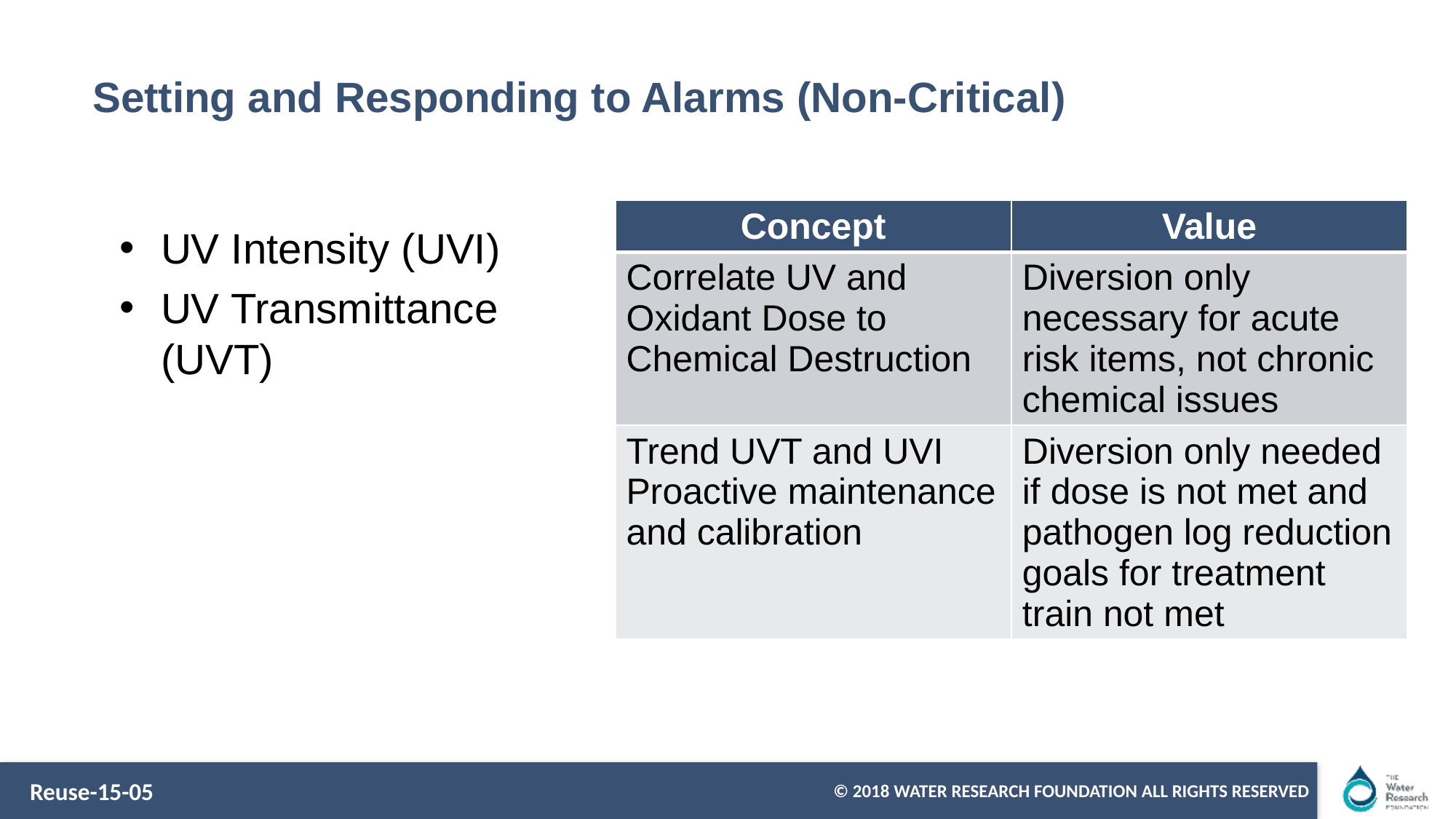

# Setting and Responding to Alarms (Non-Critical)
| Concept | Value |
| --- | --- |
| Correlate UV and Oxidant Dose to Chemical Destruction | Diversion only necessary for acute risk items, not chronic chemical issues |
| Trend UVT and UVI Proactive maintenance and calibration | Diversion only needed if dose is not met and pathogen log reduction goals for treatment train not met |
UV Intensity (UVI)
UV Transmittance (UVT)